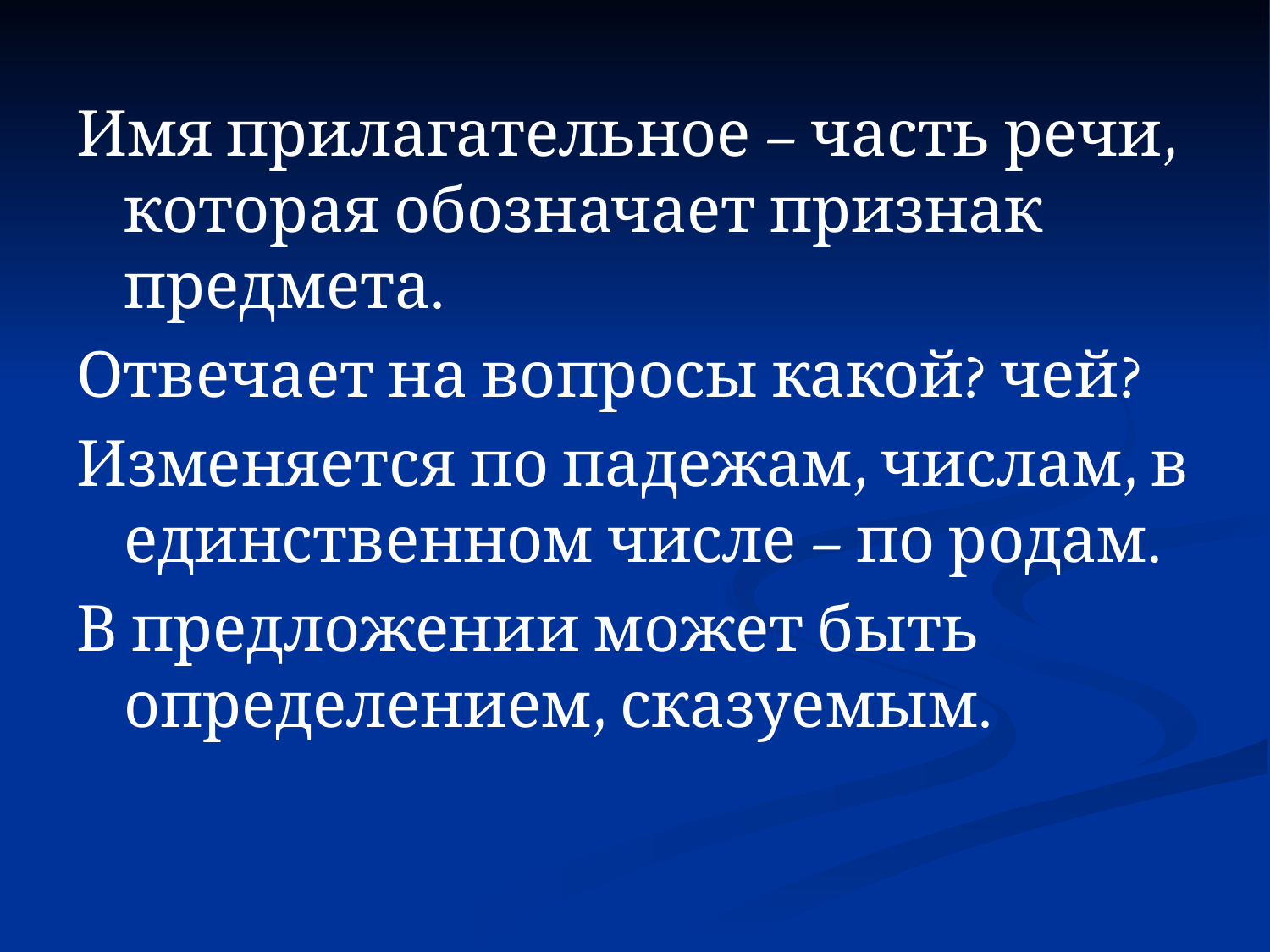

#
Имя прилагательное – часть речи, которая обозначает признак предмета.
Отвечает на вопросы какой? чей?
Изменяется по падежам, числам, в единственном числе – по родам.
В предложении может быть определением, сказуемым.